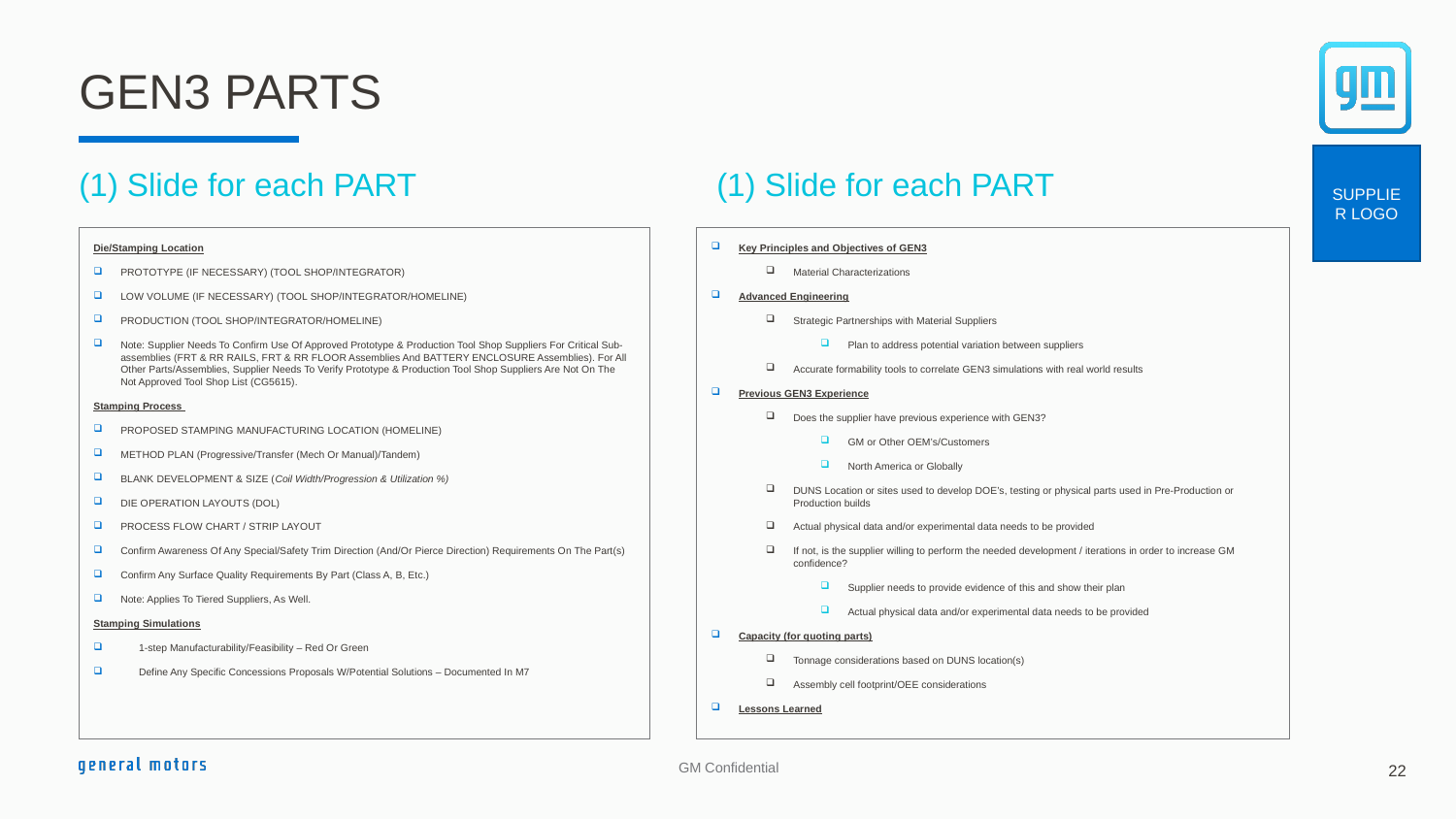

# GEN3 PARTS
SUPPLIER LOGO
(1) Slide for each PART
(1) Slide for each PART
Die/Stamping Location
PROTOTYPE (IF NECESSARY) (TOOL SHOP/INTEGRATOR)
LOW VOLUME (IF NECESSARY) (TOOL SHOP/INTEGRATOR/HOMELINE)
PRODUCTION (TOOL SHOP/INTEGRATOR/HOMELINE)
Note: Supplier Needs To Confirm Use Of Approved Prototype & Production Tool Shop Suppliers For Critical Sub-assemblies (FRT & RR RAILS, FRT & RR FLOOR Assemblies And BATTERY ENCLOSURE Assemblies). For All Other Parts/Assemblies, Supplier Needs To Verify Prototype & Production Tool Shop Suppliers Are Not On The Not Approved Tool Shop List (CG5615).
Stamping Process
PROPOSED STAMPING MANUFACTURING LOCATION (HOMELINE)
METHOD PLAN (Progressive/Transfer (Mech Or Manual)/Tandem)
BLANK DEVELOPMENT & SIZE (Coil Width/Progression & Utilization %)
DIE OPERATION LAYOUTS (DOL)
PROCESS FLOW CHART / STRIP LAYOUT
Confirm Awareness Of Any Special/Safety Trim Direction (And/Or Pierce Direction) Requirements On The Part(s)
Confirm Any Surface Quality Requirements By Part (Class A, B, Etc.)
Note: Applies To Tiered Suppliers, As Well.
Stamping Simulations
1-step Manufacturability/Feasibility – Red Or Green
Define Any Specific Concessions Proposals W/Potential Solutions – Documented In M7

Key Principles and Objectives of GEN3
Material Characterizations
Advanced Engineering
Strategic Partnerships with Material Suppliers
Plan to address potential variation between suppliers
Accurate formability tools to correlate GEN3 simulations with real world results
Previous GEN3 Experience
Does the supplier have previous experience with GEN3?
GM or Other OEM’s/Customers
North America or Globally
DUNS Location or sites used to develop DOE’s, testing or physical parts used in Pre-Production or Production builds
Actual physical data and/or experimental data needs to be provided
If not, is the supplier willing to perform the needed development / iterations in order to increase GM confidence?
Supplier needs to provide evidence of this and show their plan
Actual physical data and/or experimental data needs to be provided
Capacity (for quoting parts)
Tonnage considerations based on DUNS location(s)
Assembly cell footprint/OEE considerations
Lessons Learned

22
GM Confidential